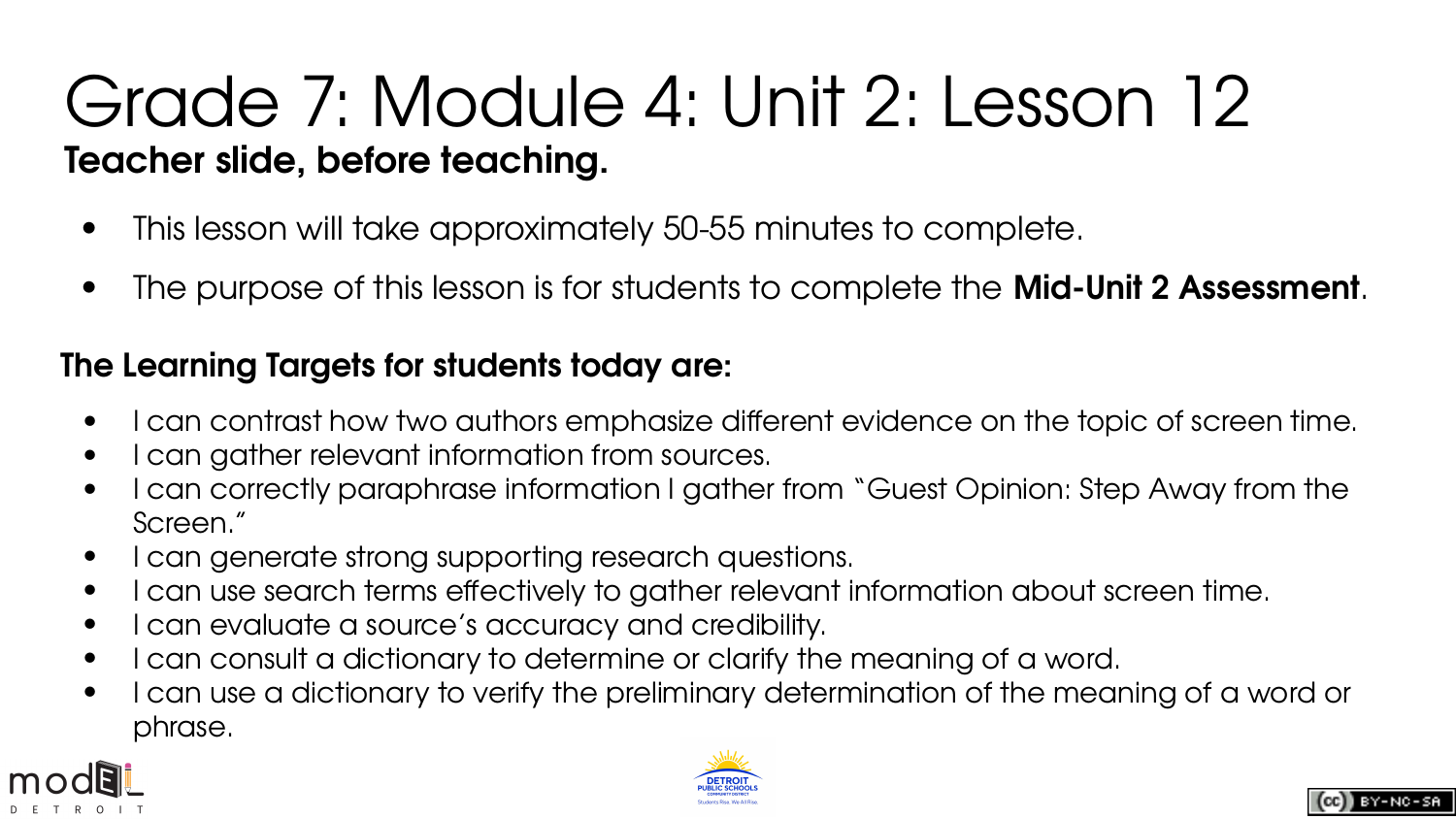

Grade 7: Module 4: Unit 2: Lesson 12
Teacher slide, before teaching.
This lesson will take approximately 50-55 minutes to complete.
The purpose of this lesson is for students to complete the Mid-Unit 2 Assessment.

The Learning Targets for students today are:
I can contrast how two authors emphasize different evidence on the topic of screen time.
I can gather relevant information from sources.
I can correctly paraphrase information I gather from “Guest Opinion: Step Away from the Screen.”
I can generate strong supporting research questions.
I can use search terms effectively to gather relevant information about screen time.
I can evaluate a source’s accuracy and credibility.
I can consult a dictionary to determine or clarify the meaning of a word.
I can use a dictionary to verify the preliminary determination of the meaning of a word or phrase.